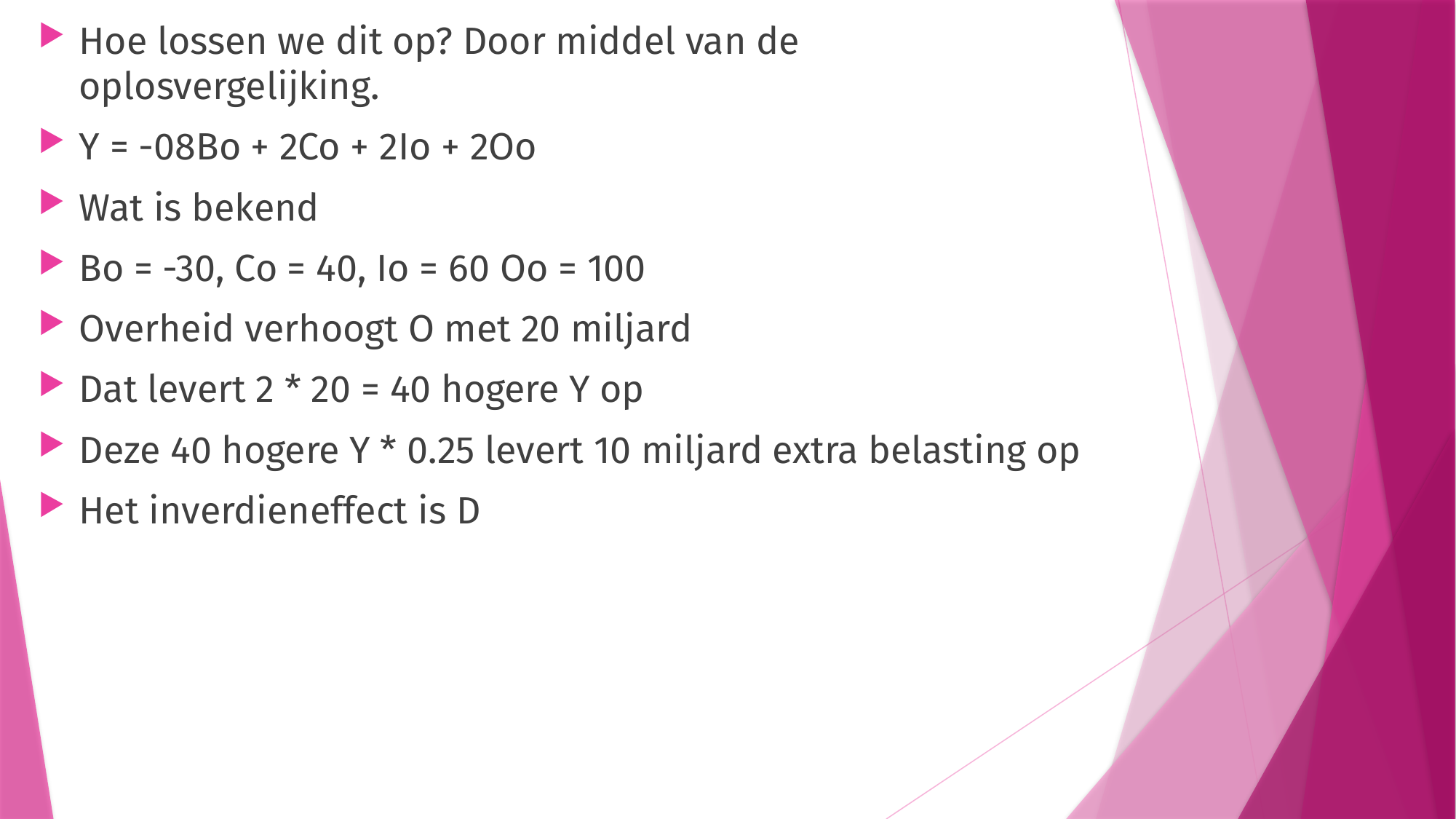

Hoe lossen we dit op? Door middel van de oplosvergelijking.
Y = -08Bo + 2Co + 2Io + 2Oo
Wat is bekend
Bo = -30, Co = 40, Io = 60 Oo = 100
Overheid verhoogt O met 20 miljard
Dat levert 2 * 20 = 40 hogere Y op
Deze 40 hogere Y * 0.25 levert 10 miljard extra belasting op
Het inverdieneffect is D